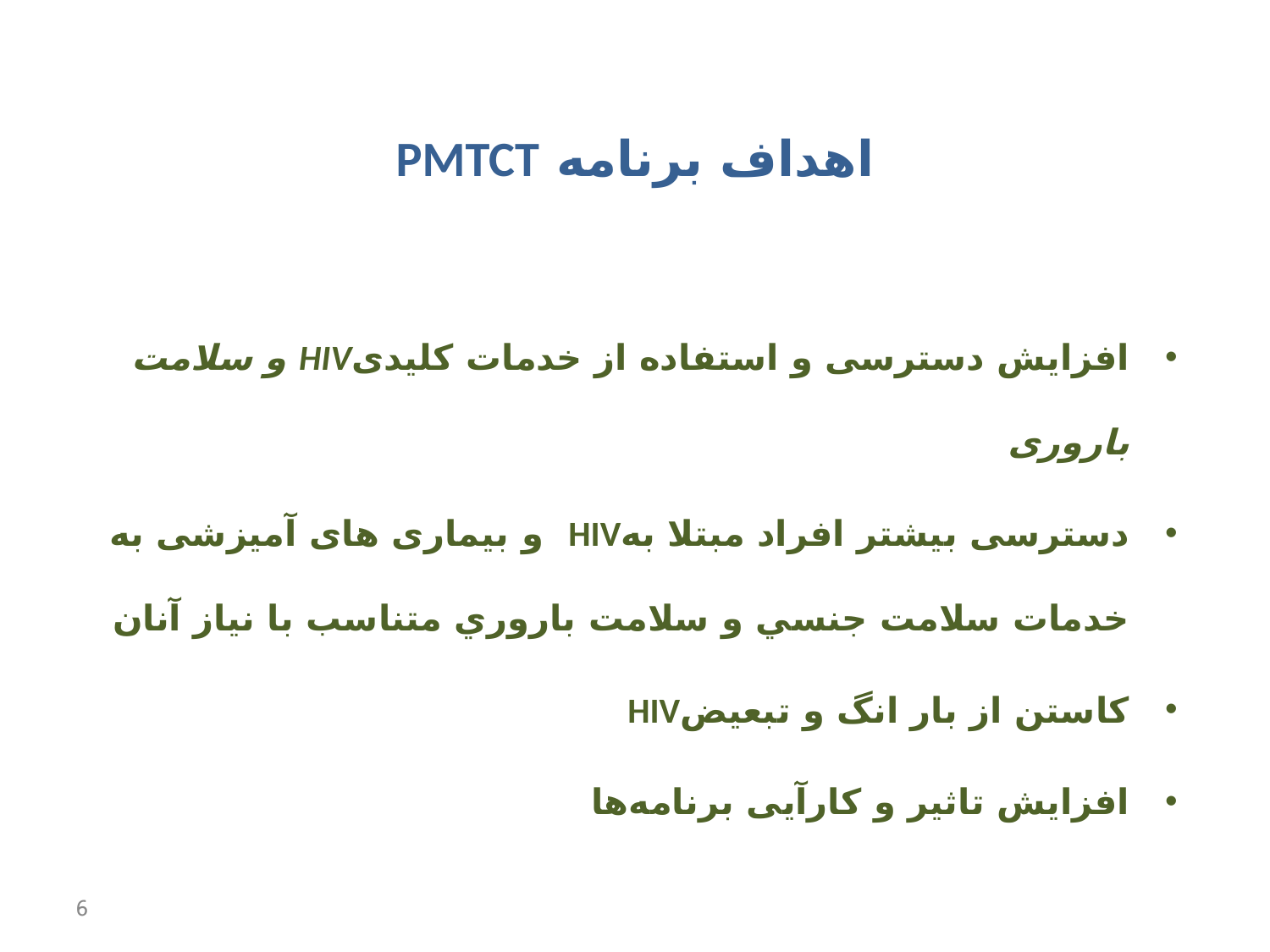

# اهداف برنامه PMTCT
افزایش دسترسی و استفاده از خدمات کلیدیHIV و سلامت باروری
دسترسی بیشتر افراد مبتلا بهHIV  و بیماری های آمیزشی به خدمات سلامت جنسي و سلامت باروري متناسب با نیاز آنان
کاستن از بار انگ و تبعیضHIV
افزایش تاثیر و کارآیی برنامه‌ها
6